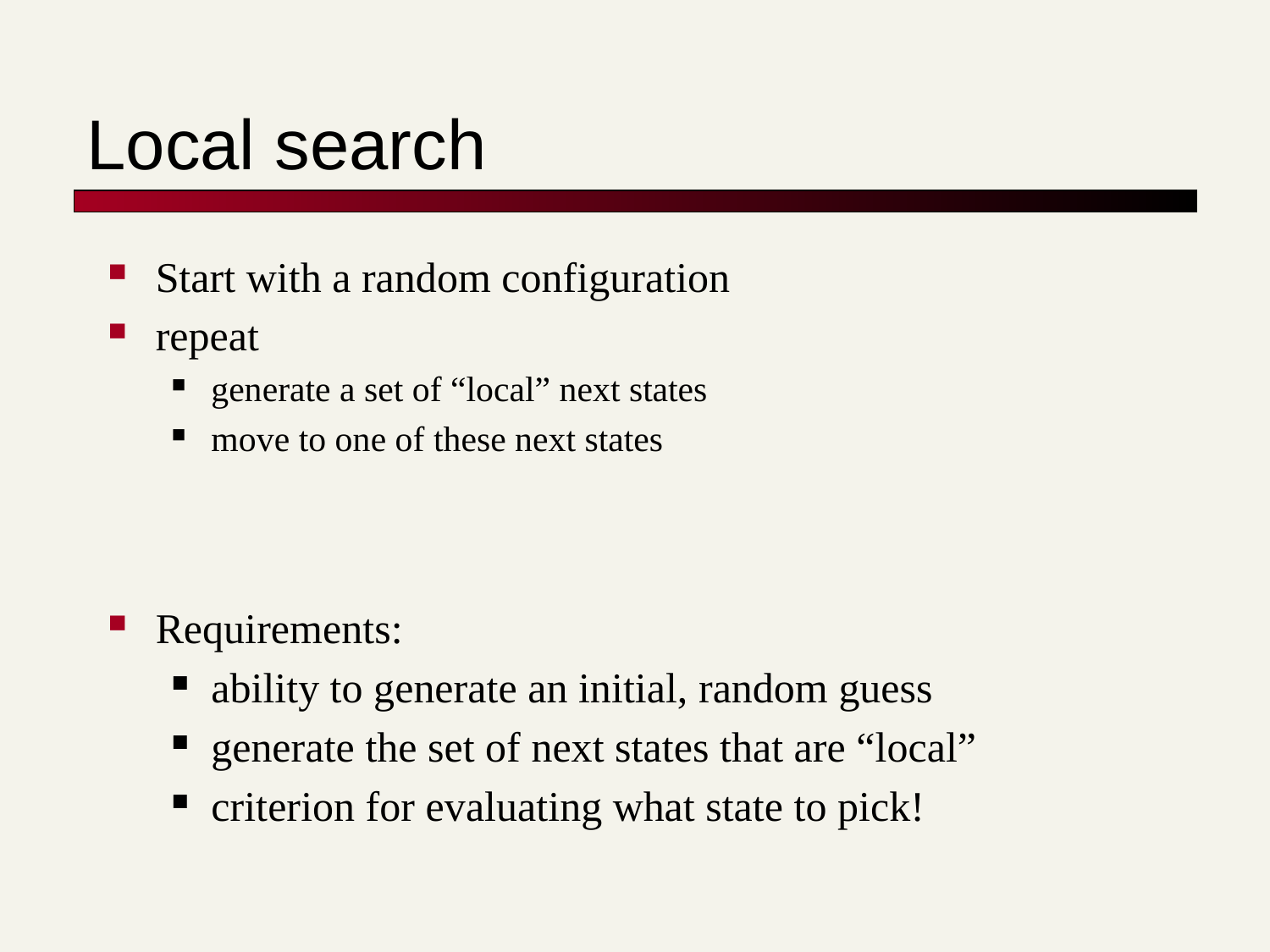

# Local search
Start with a random configuration
repeat
generate a set of “local” next states
move to one of these next states

Requirements:
ability to generate an initial, random guess
generate the set of next states that are “local”
criterion for evaluating what state to pick!